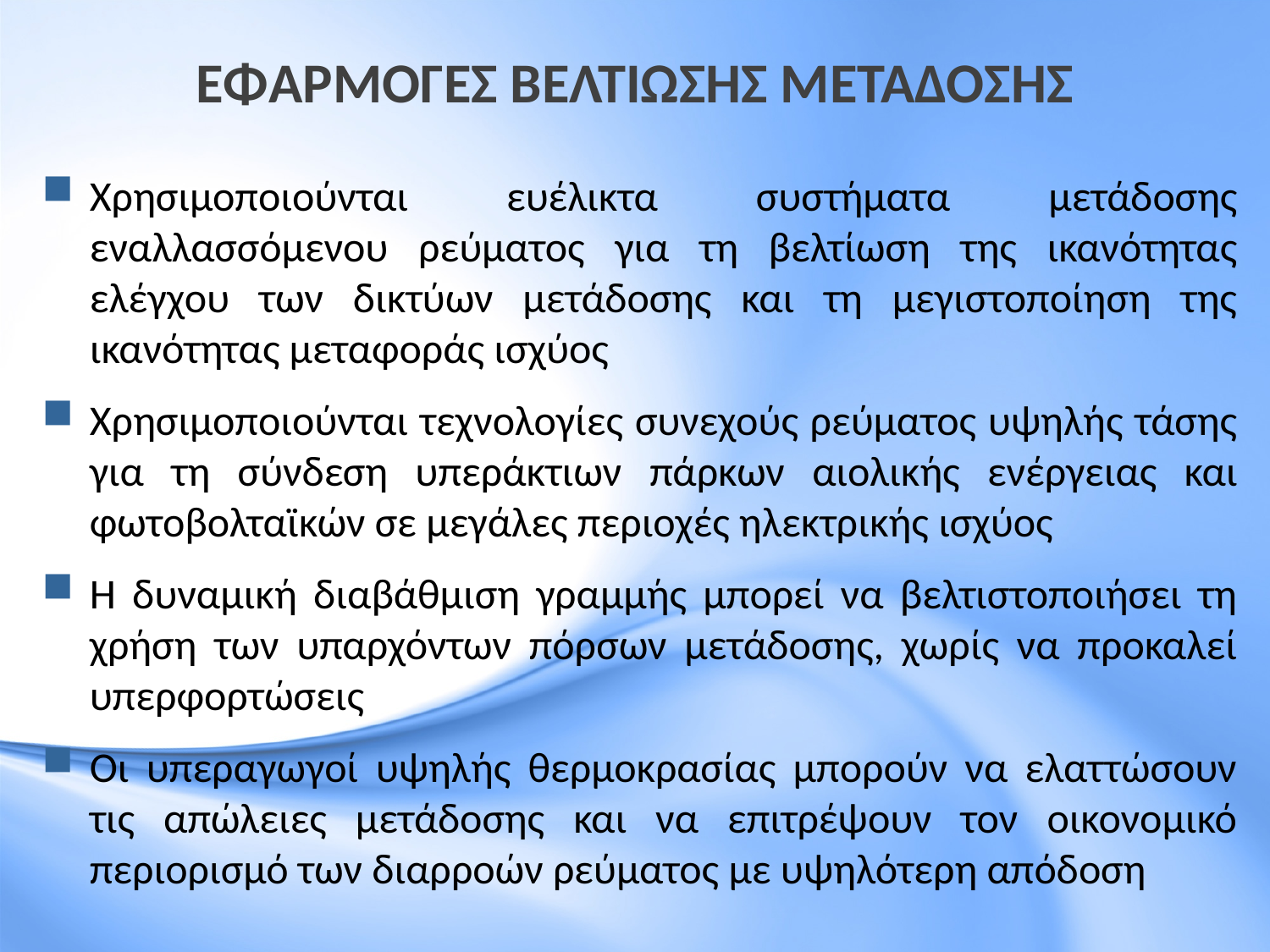

# ΕΦΑΡΜΟΓΕΣ ΒΕΛΤΙΩΣΗΣ ΜΕΤΑΔΟΣΗΣ
Χρησιμοποιούνται ευέλικτα συστήματα μετάδοσης εναλλασσόμενου ρεύματος για τη βελτίωση της ικανότητας ελέγχου των δικτύων μετάδοσης και τη μεγιστοποίηση της ικανότητας μεταφοράς ισχύος
Χρησιμοποιούνται τεχνολογίες συνεχούς ρεύματος υψηλής τάσης για τη σύνδεση υπεράκτιων πάρκων αιολικής ενέργειας και φωτοβολταϊκών σε μεγάλες περιοχές ηλεκτρικής ισχύος
Η δυναμική διαβάθμιση γραμμής μπορεί να βελτιστοποιήσει τη χρήση των υπαρχόντων πόρσων μετάδοσης, χωρίς να προκαλεί υπερφορτώσεις
Οι υπεραγωγοί υψηλής θερμοκρασίας μπορούν να ελαττώσουν τις απώλειες μετάδοσης και να επιτρέψουν τον οικονομικό περιορισμό των διαρροών ρεύματος με υψηλότερη απόδοση